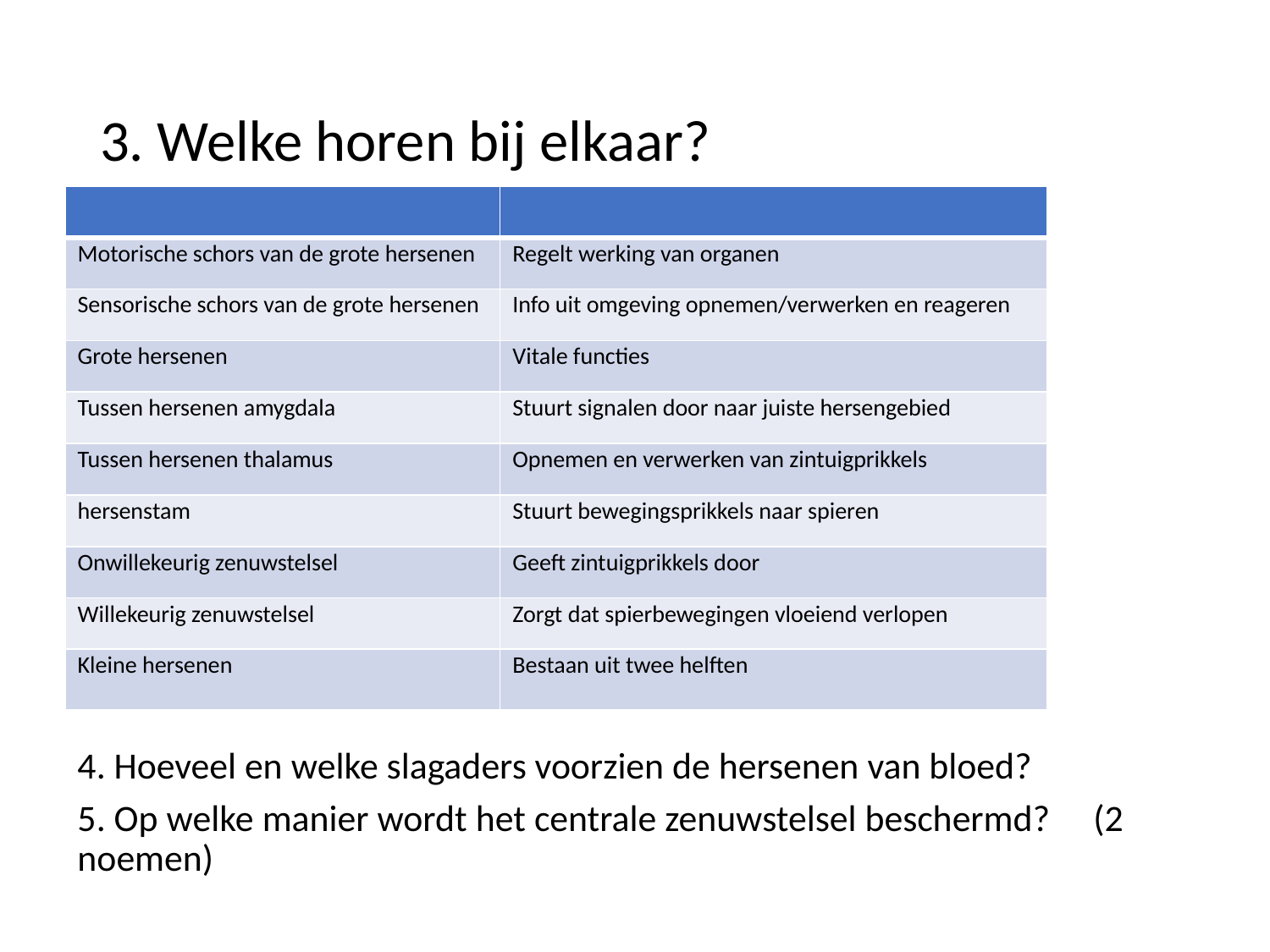

# 3. Welke horen bij elkaar?
|  |  |
| --- | --- |
| Motorische schors van de grote hersenen | Regelt werking van organen |
| Sensorische schors van de grote hersenen | Info uit omgeving opnemen/verwerken en reageren |
| Grote hersenen | Vitale functies |
| Tussen hersenen amygdala | Stuurt signalen door naar juiste hersengebied |
| Tussen hersenen thalamus | Opnemen en verwerken van zintuigprikkels |
| hersenstam | Stuurt bewegingsprikkels naar spieren |
| Onwillekeurig zenuwstelsel | Geeft zintuigprikkels door |
| Willekeurig zenuwstelsel | Zorgt dat spierbewegingen vloeiend verlopen |
| Kleine hersenen | Bestaan uit twee helften |
4. Hoeveel en welke slagaders voorzien de hersenen van bloed?
5. Op welke manier wordt het centrale zenuwstelsel beschermd? 	(2 noemen)